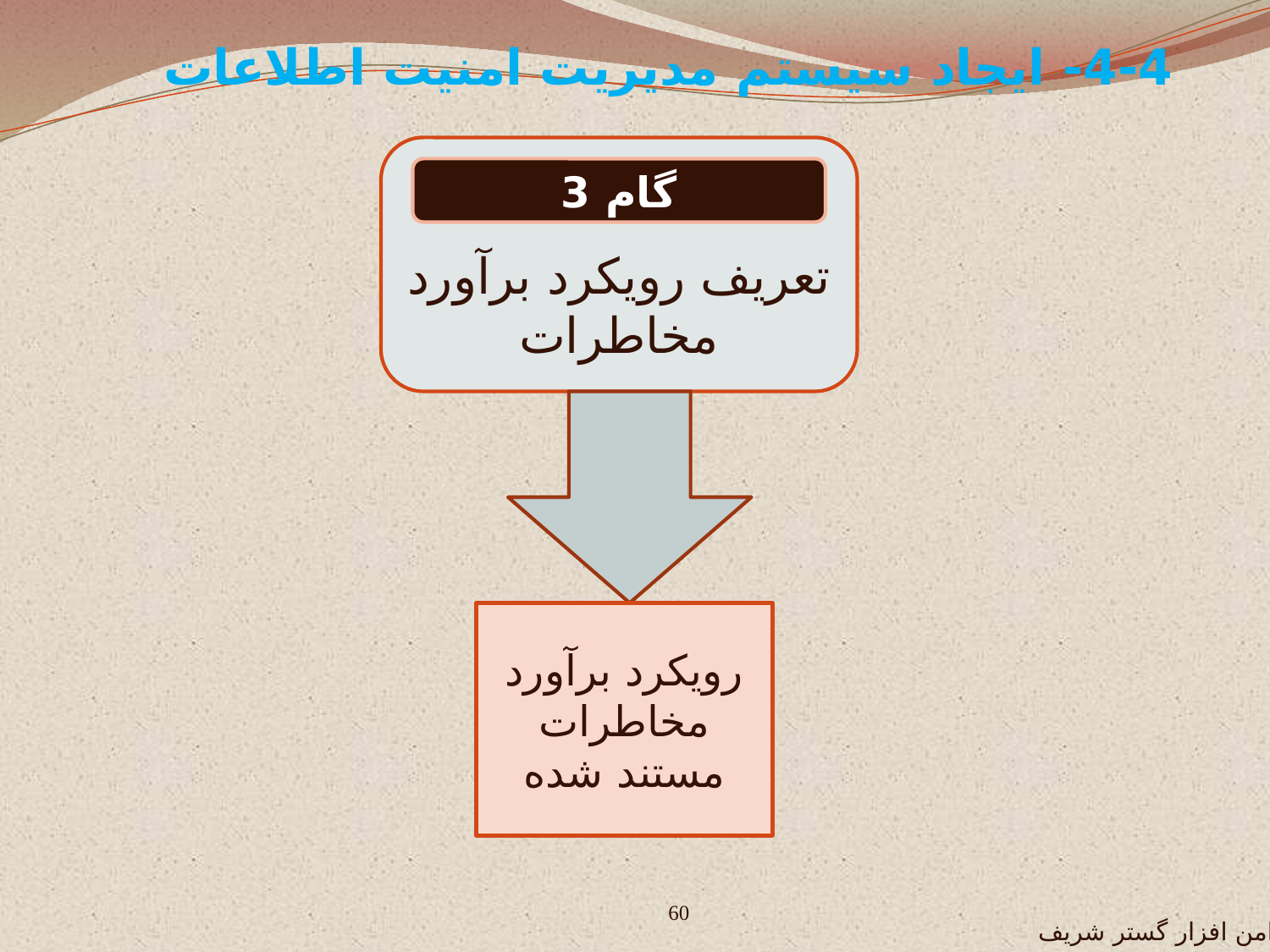

4-4- ايجاد سيستم مديريت امنيت اطلاعات

تعريف رويکرد برآورد مخاطرات

گام 3

رويکرد برآورد مخاطرات مستند شده